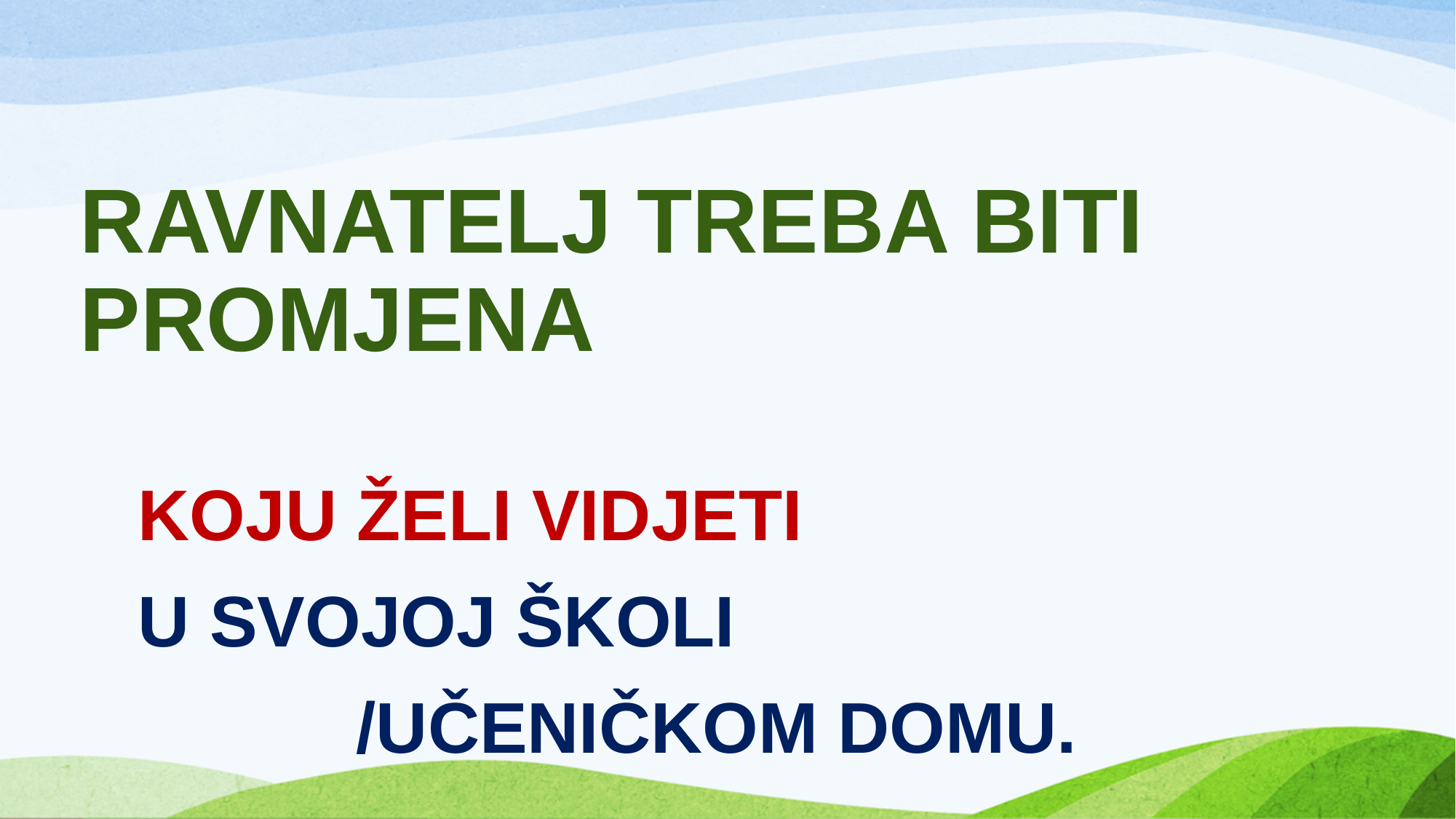

# RAVNATELJ TREBA BITI PROMJENA

KOJU ŽELI VIDJETI
U SVOJOJ ŠKOLI
           /UČENIČKOM DOMU.